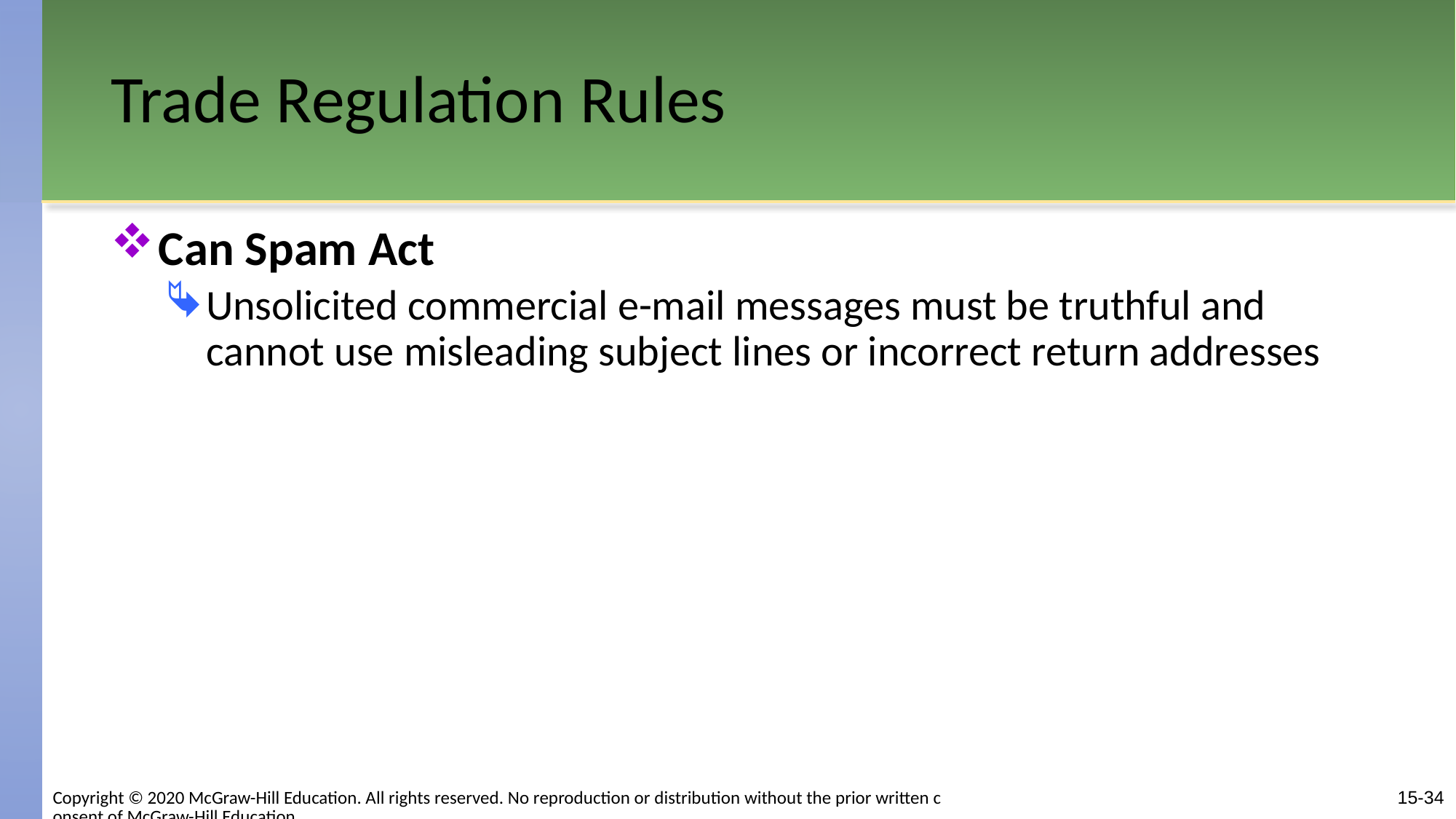

# Trade Regulation Rules
Can Spam Act
Unsolicited commercial e-mail messages must be truthful and cannot use misleading subject lines or incorrect return addresses

15-34
Copyright © 2020 McGraw-Hill Education. All rights reserved. No reproduction or distribution without the prior written consent of McGraw-Hill Education.